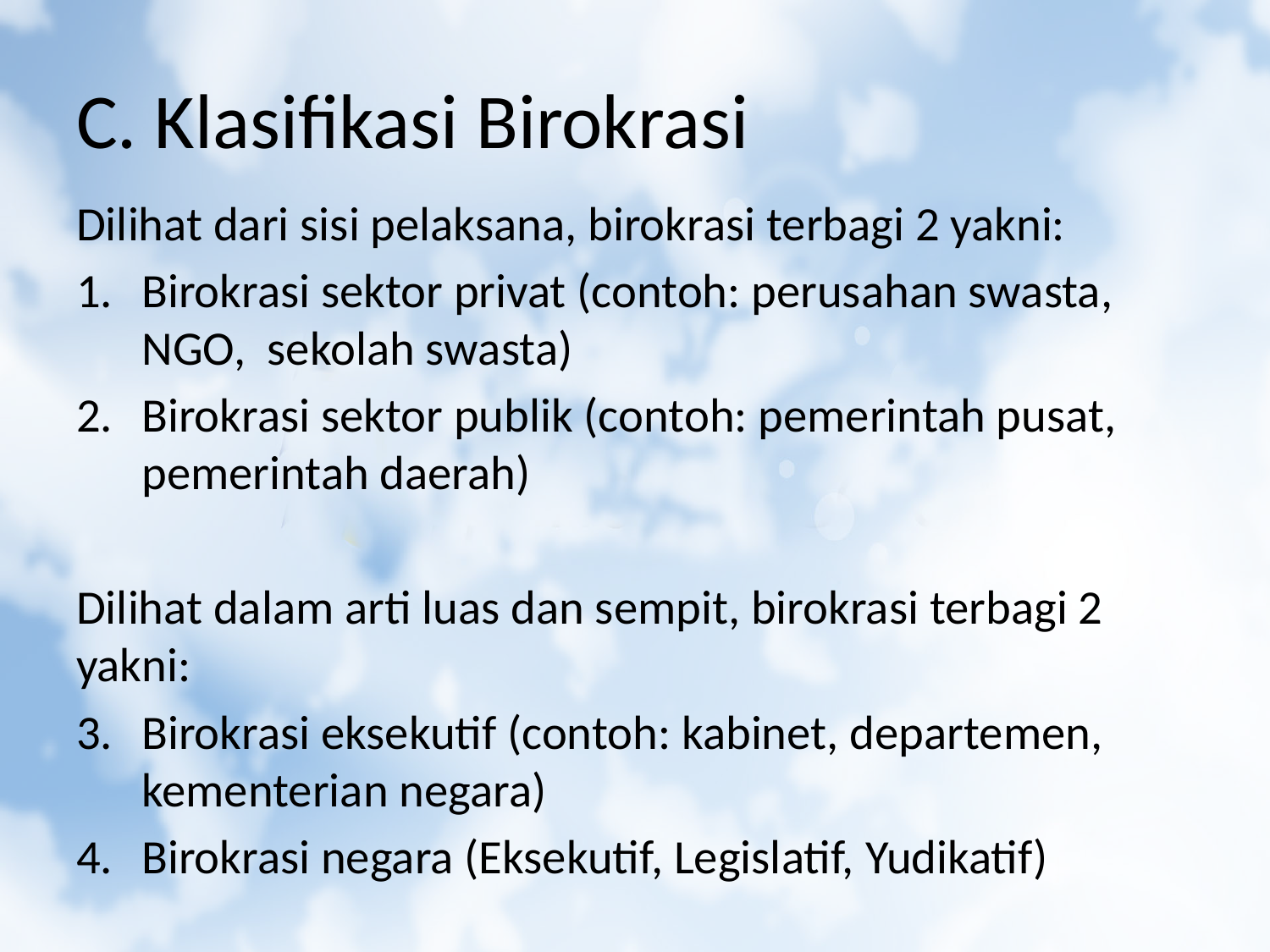

# C. Klasifikasi Birokrasi
Dilihat dari sisi pelaksana, birokrasi terbagi 2 yakni:
Birokrasi sektor privat (contoh: perusahan swasta, NGO,  sekolah swasta)
Birokrasi sektor publik (contoh: pemerintah pusat,  pemerintah daerah)

Dilihat dalam arti luas dan sempit, birokrasi terbagi 2 yakni:
Birokrasi eksekutif (contoh: kabinet, departemen,  kementerian negara)
Birokrasi negara (Eksekutif, Legislatif, Yudikatif)